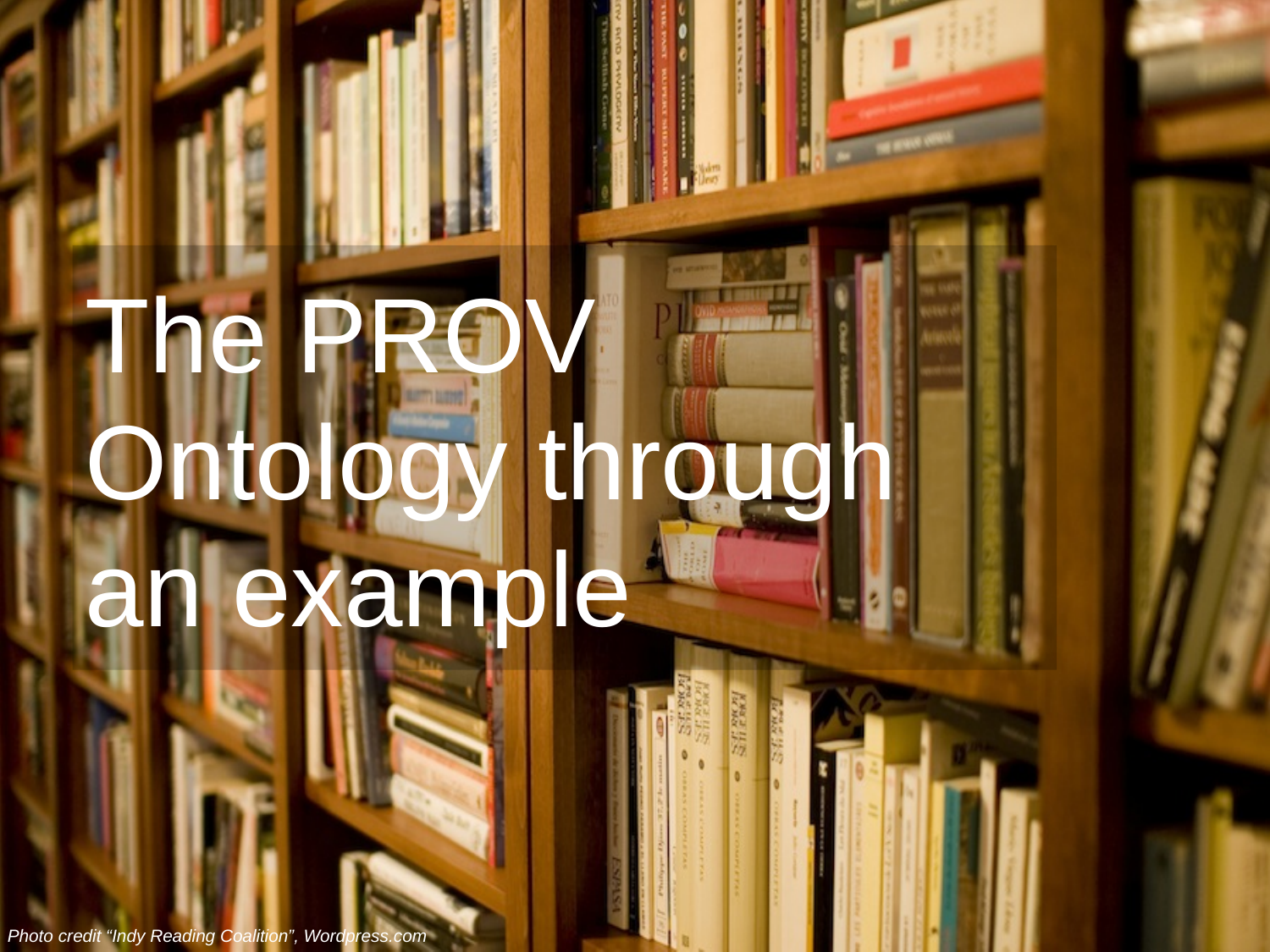

The PROV Ontology through an example
Photo credit “Indy Reading Coalition”, Wordpress.com